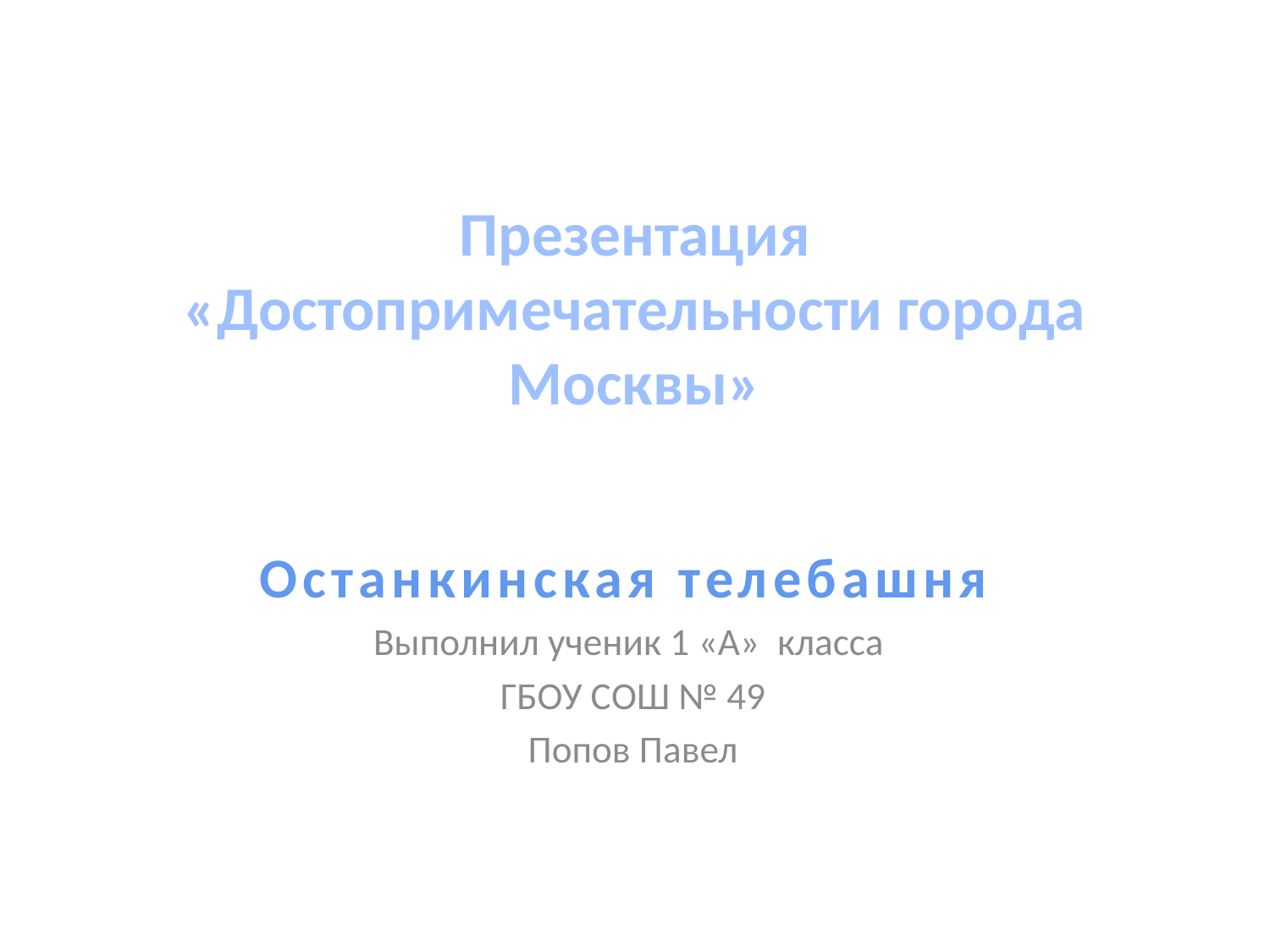

# Презентация «Достопримечательности города Москвы»
Останкинская телебашня
Выполнил ученик 1 «А»  класса
ГБОУ СОШ № 49
Попов Павел